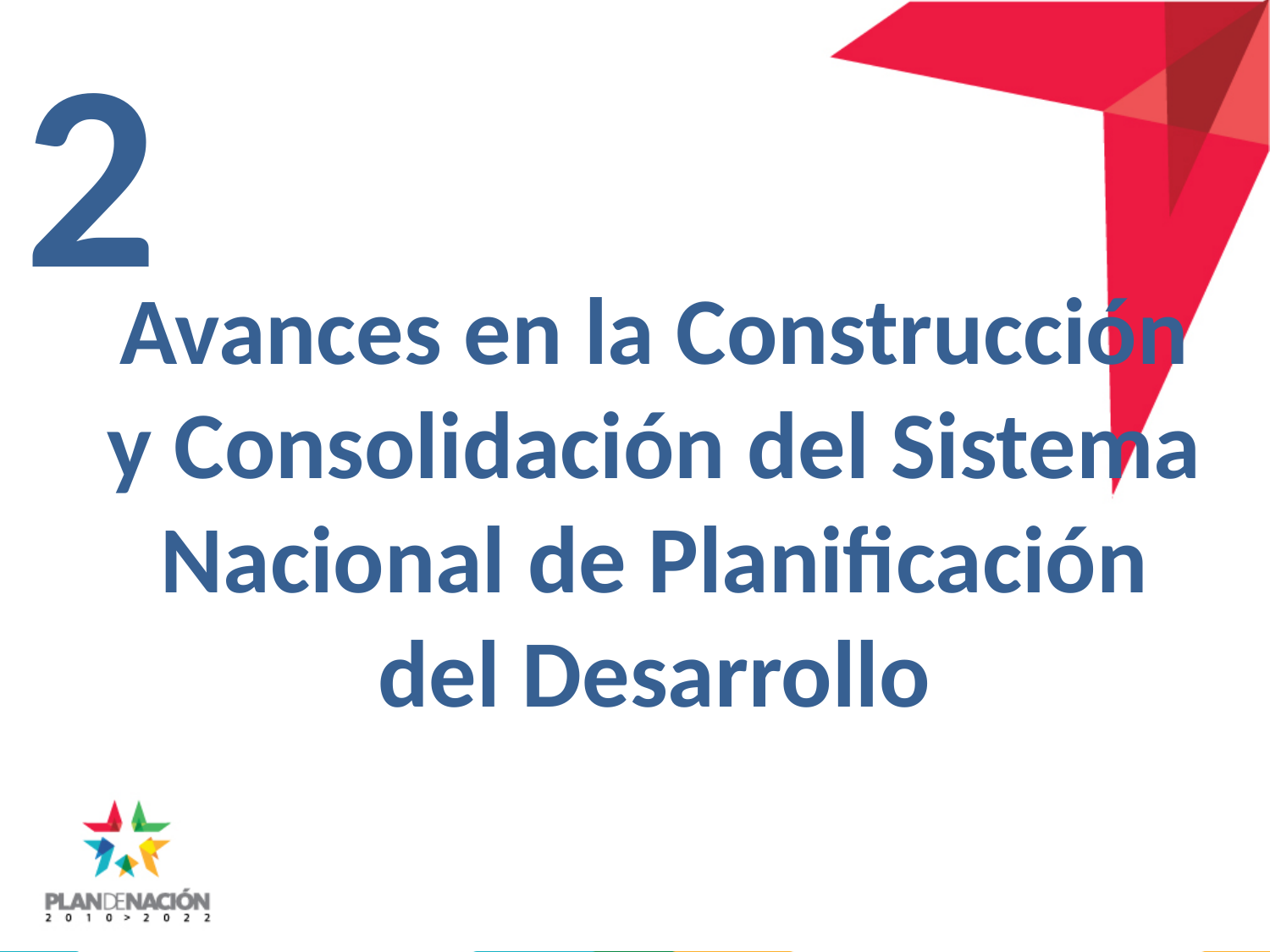

2
Avances en la Construcción y Consolidación del Sistema Nacional de Planificación del Desarrollo